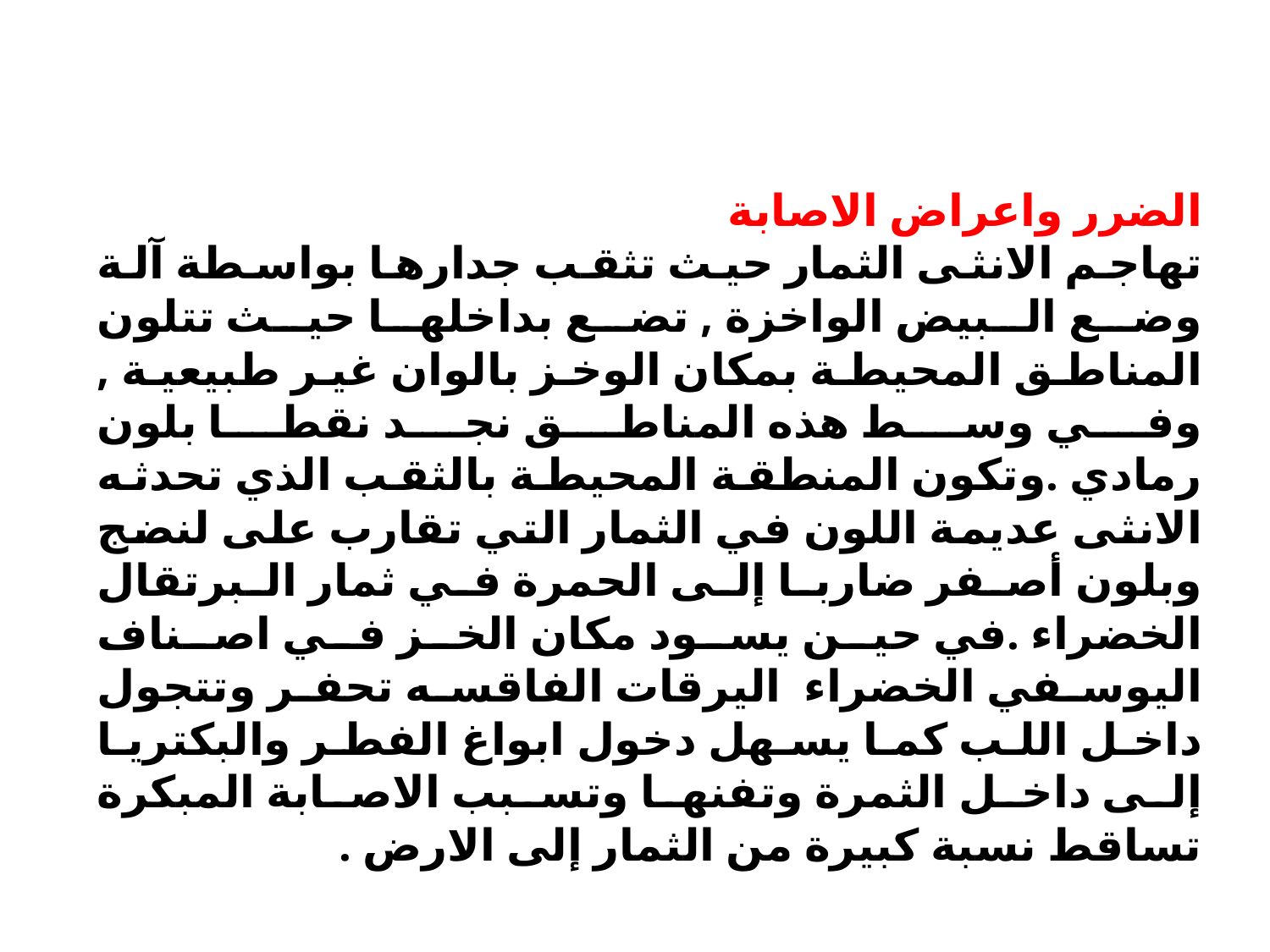

الضرر واعراض الاصابة
تهاجم الانثى الثمار حيث تثقب جدارها بواسطة آلة وضع البيض الواخزة , تضع بداخلها حيث تتلون المناطق المحيطة بمكان الوخز بالوان غير طبيعية , وفي وسط هذه المناطق نجد نقطا بلون رمادي .وتكون المنطقة المحيطة بالثقب الذي تحدثه الانثى عديمة اللون في الثمار التي تقارب على لنضج وبلون أصفر ضاربا إلى الحمرة في ثمار البرتقال الخضراء .في حين يسود مكان الخز في اصناف اليوسفي الخضراء  اليرقات الفاقسه تحفر وتتجول داخل اللب كما يسهل دخول ابواغ الفطر والبكتريا إلى داخل الثمرة وتفنها وتسبب الاصابة المبكرة تساقط نسبة كبيرة من الثمار إلى الارض .